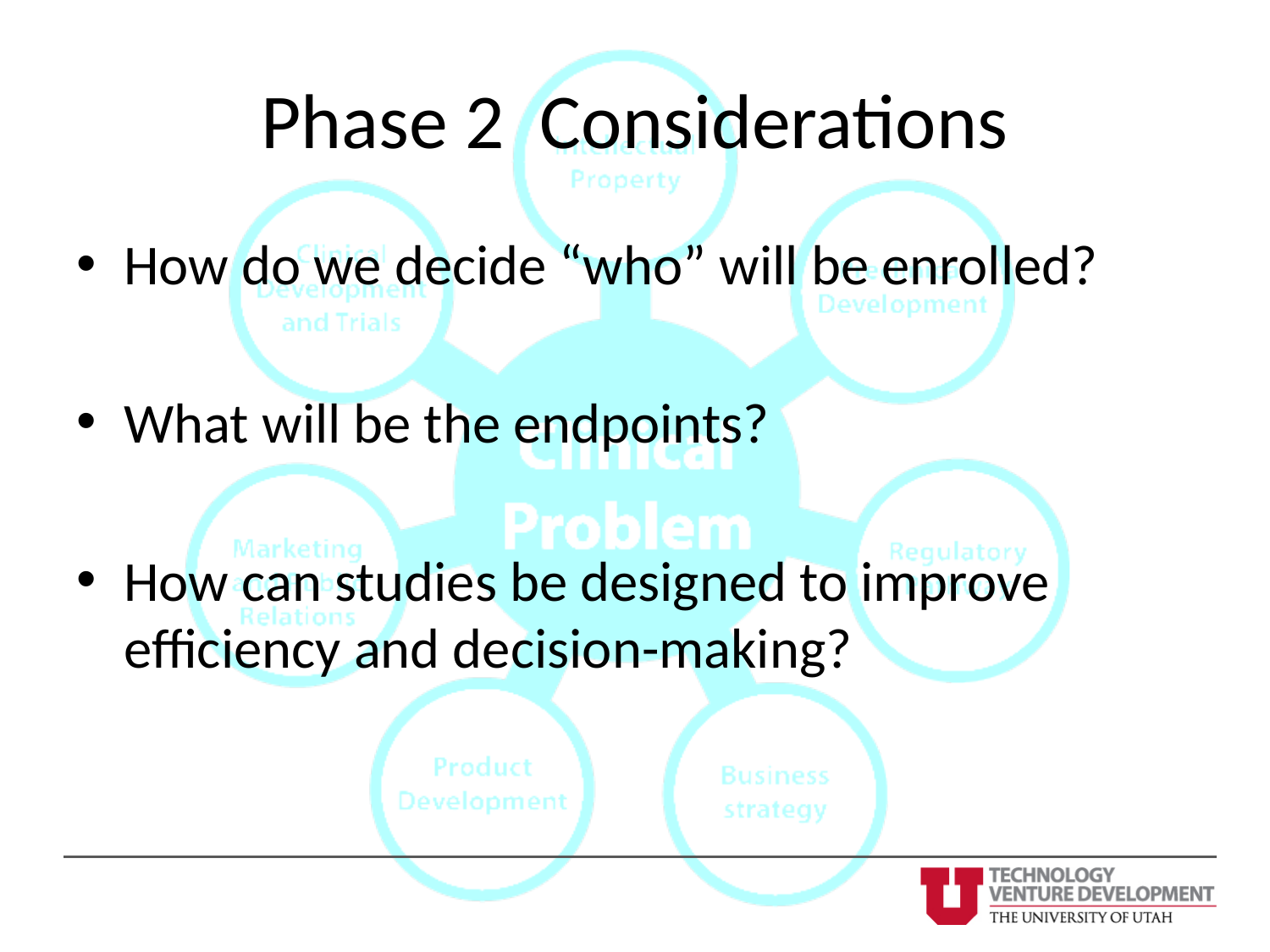

# Phase 2  Considerations
How do we decide “who” will be enrolled?

What will be the endpoints?

How can studies be designed to improve efficiency and decision-making?